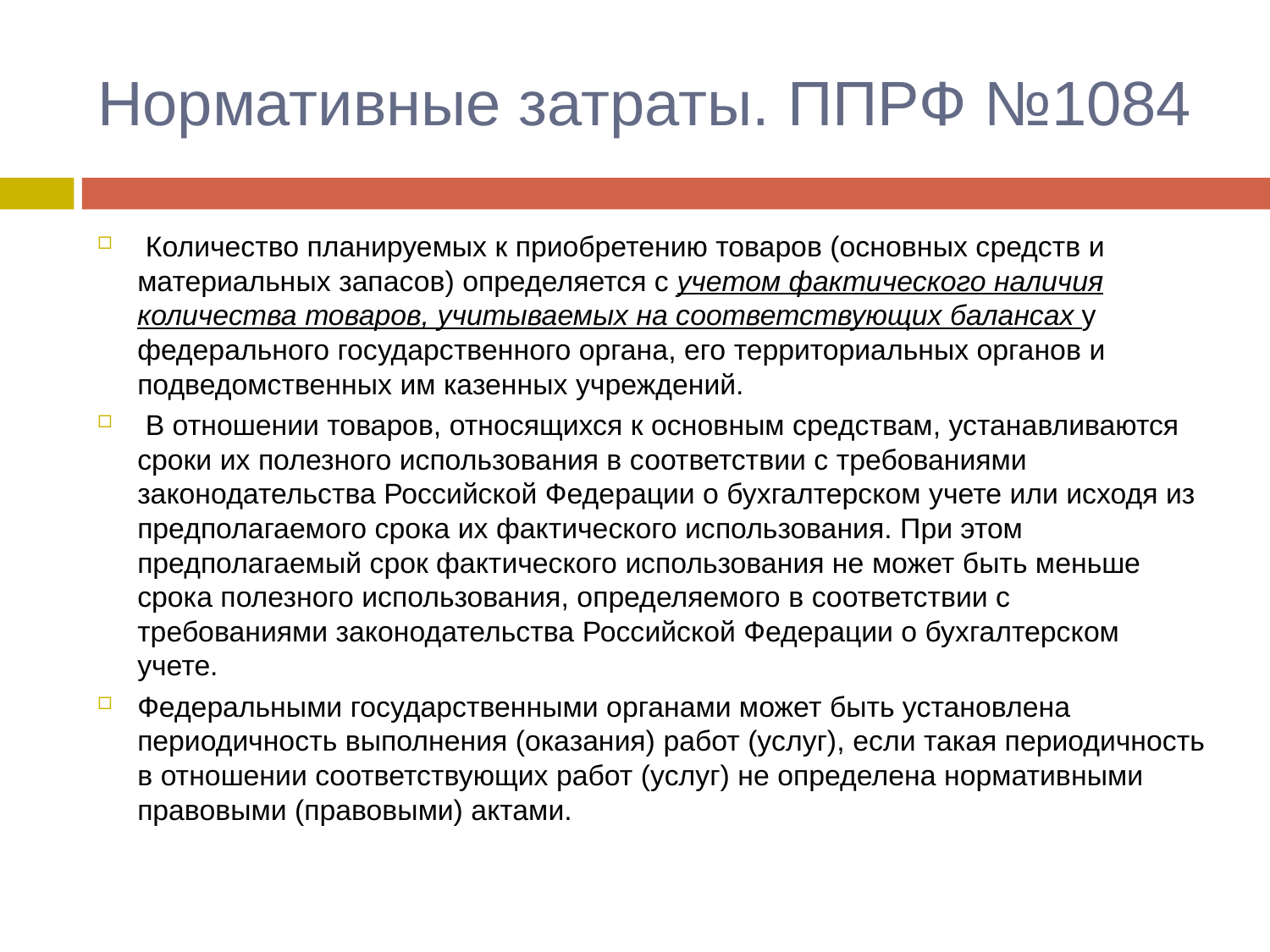

# Нормативные затраты. ППРФ №1084
 Количество планируемых к приобретению товаров (основных средств и материальных запасов) определяется с учетом фактического наличия количества товаров, учитываемых на соответствующих балансах у федерального государственного органа, его территориальных органов и подведомственных им казенных учреждений.
 В отношении товаров, относящихся к основным средствам, устанавливаются сроки их полезного использования в соответствии с требованиями законодательства Российской Федерации о бухгалтерском учете или исходя из предполагаемого срока их фактического использования. При этом предполагаемый срок фактического использования не может быть меньше срока полезного использования, определяемого в соответствии с требованиями законодательства Российской Федерации о бухгалтерском учете.
Федеральными государственными органами может быть установлена периодичность выполнения (оказания) работ (услуг), если такая периодичность в отношении соответствующих работ (услуг) не определена нормативными правовыми (правовыми) актами.